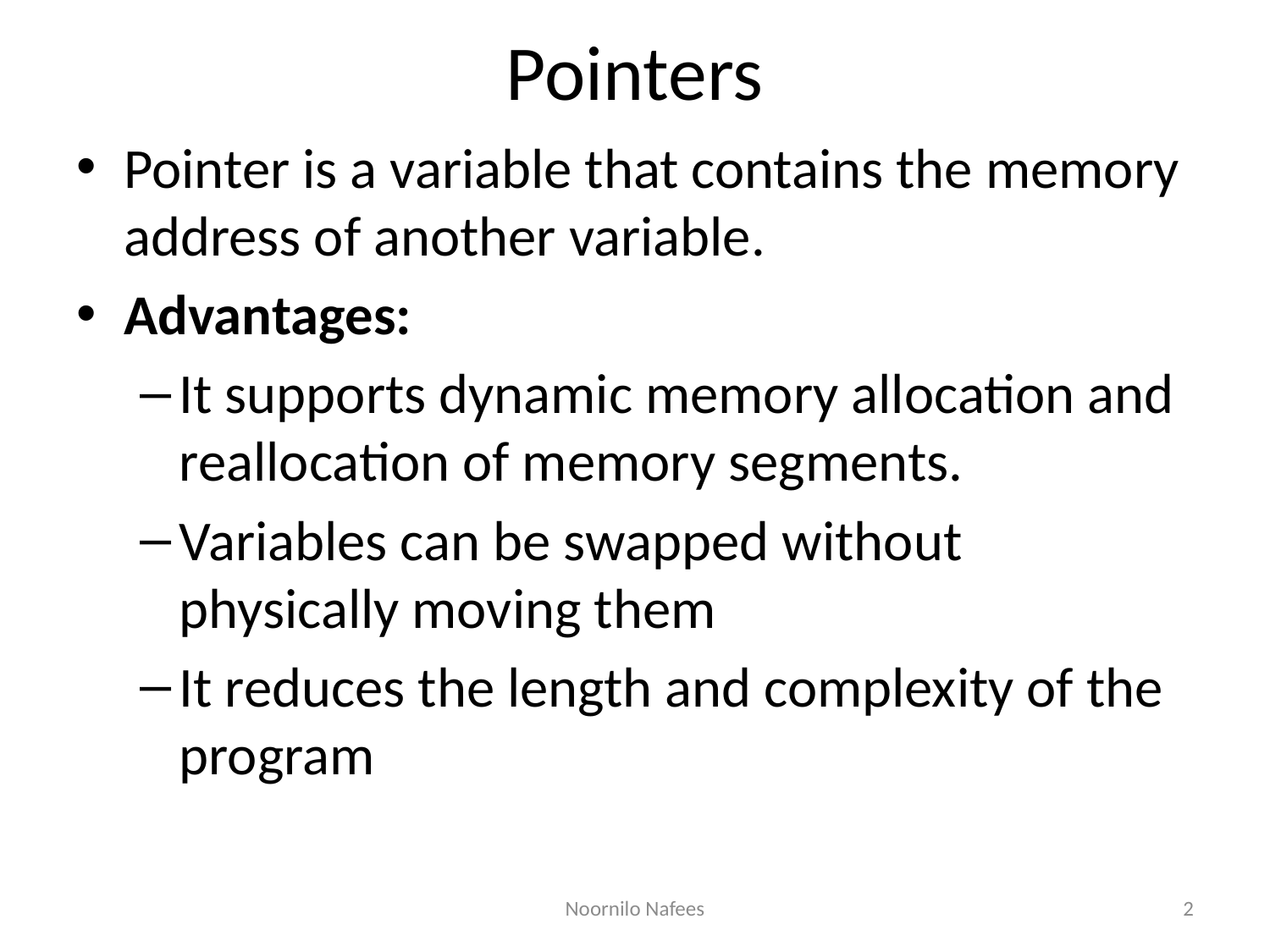

# Pointers
Pointer is a variable that contains the memory address of another variable.
Advantages:
It supports dynamic memory allocation and reallocation of memory segments.
Variables can be swapped without physically moving them
It reduces the length and complexity of the program

Noornilo Nafees
2